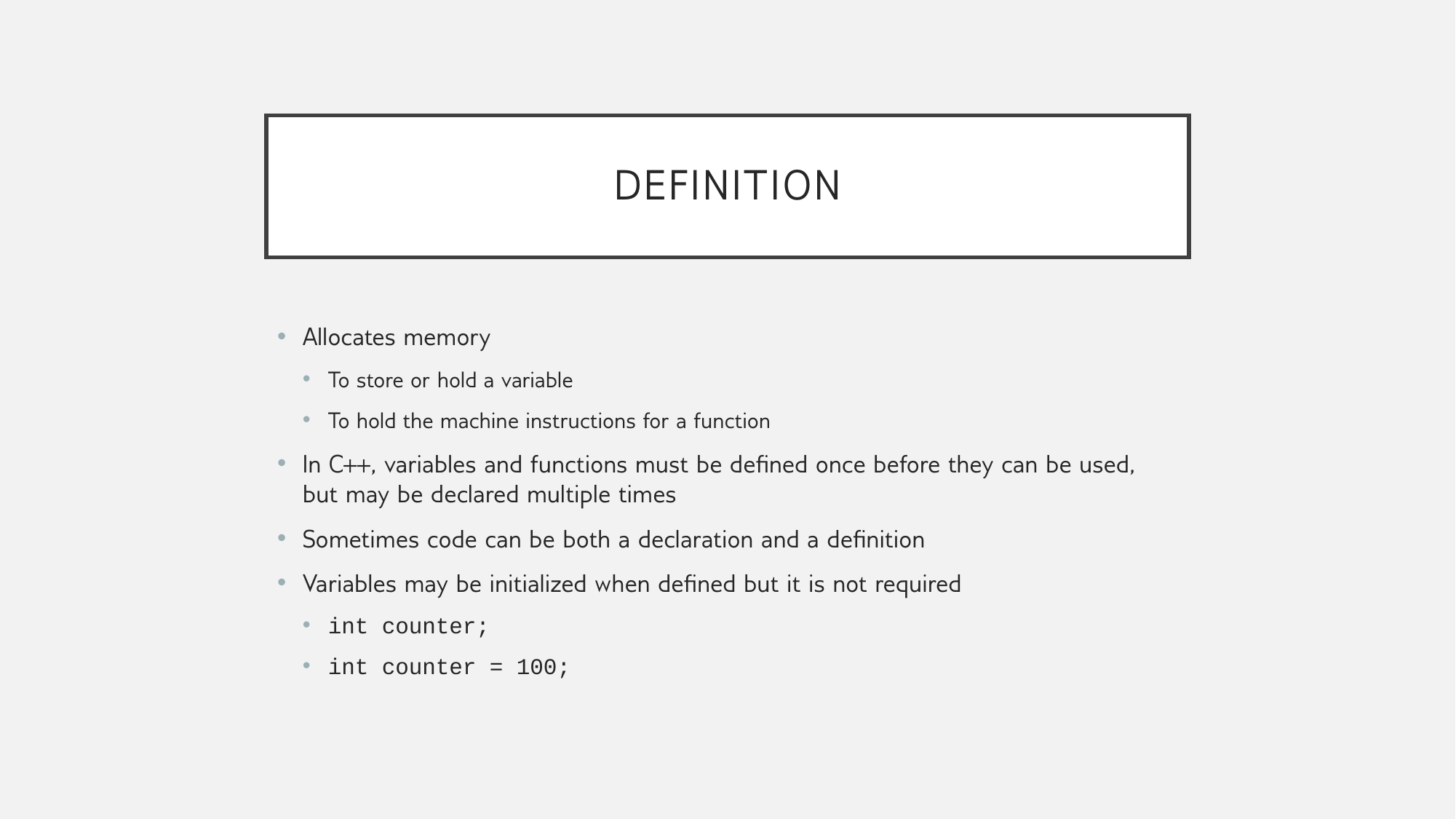

# Definition
Allocates memory
To store or hold a variable
To hold the machine instructions for a function
In C++, variables and functions must be defined once before they can be used, but may be declared multiple times
Sometimes code can be both a declaration and a definition
Variables may be initialized when defined but it is not required
int counter;
int counter = 100;